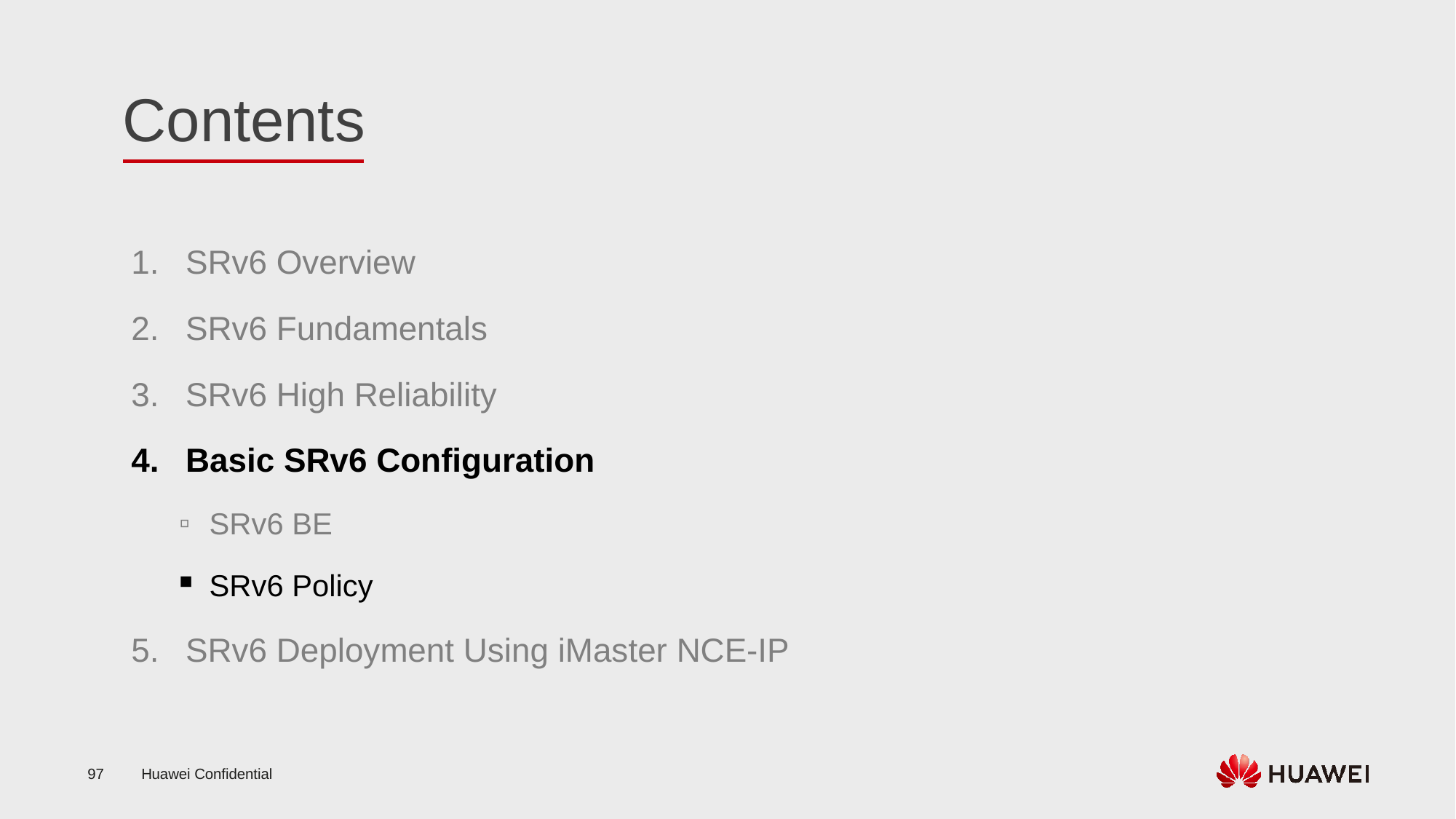

SRv6 Overview
SRv6 Fundamentals
SRv6 High Reliability
Basic SRv6 Configuration
SRv6 BE
SRv6 Policy
SRv6 Deployment Using iMaster NCE-IP